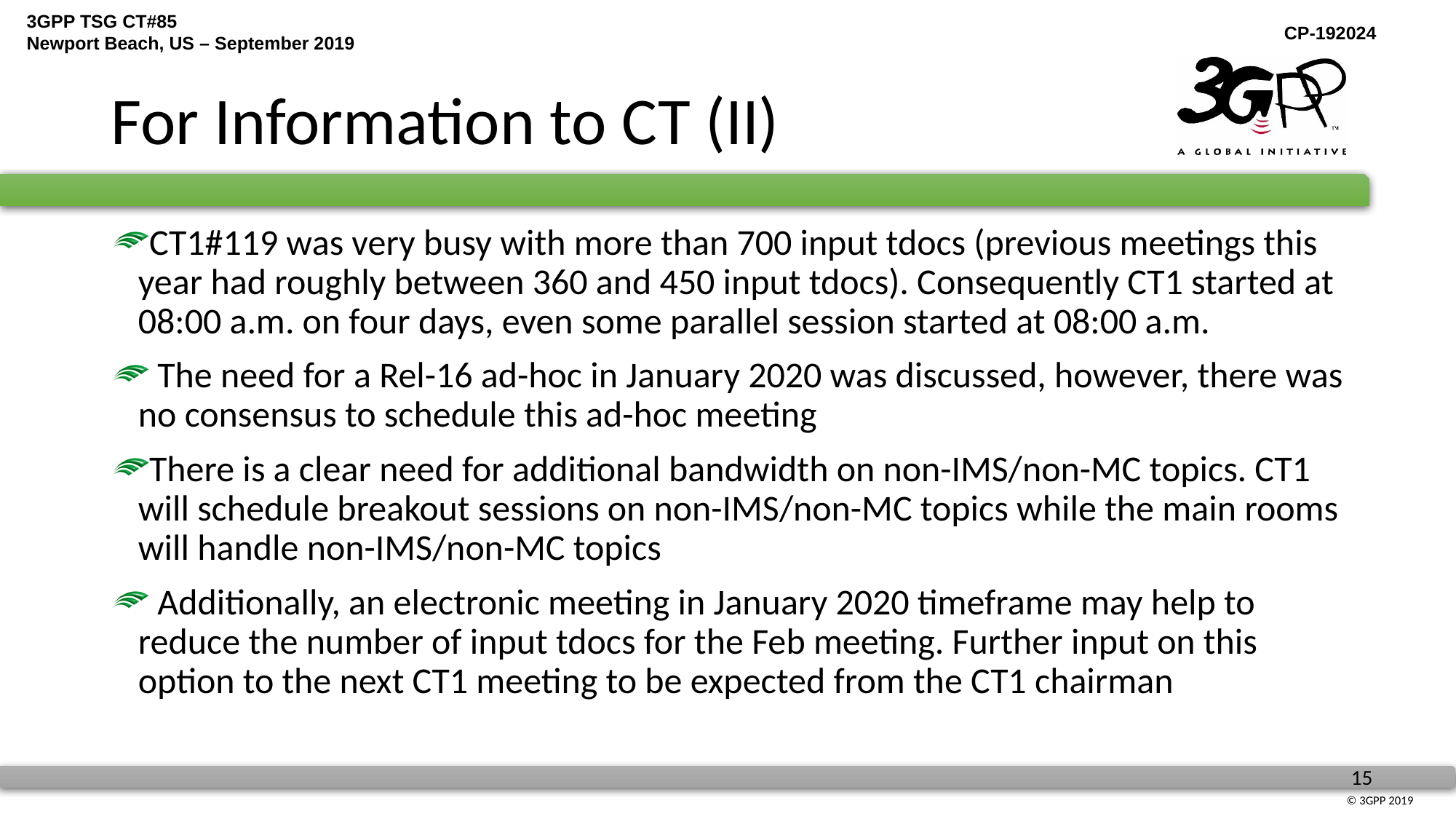

# For Information to CT (II)
CT1#119 was very busy with more than 700 input tdocs (previous meetings this year had roughly between 360 and 450 input tdocs). Consequently CT1 started at 08:00 a.m. on four days, even some parallel session started at 08:00 a.m.
 The need for a Rel-16 ad-hoc in January 2020 was discussed, however, there was no consensus to schedule this ad-hoc meeting
There is a clear need for additional bandwidth on non-IMS/non-MC topics. CT1 will schedule breakout sessions on non-IMS/non-MC topics while the main rooms will handle non-IMS/non-MC topics
 Additionally, an electronic meeting in January 2020 timeframe may help to reduce the number of input tdocs for the Feb meeting. Further input on this option to the next CT1 meeting to be expected from the CT1 chairman